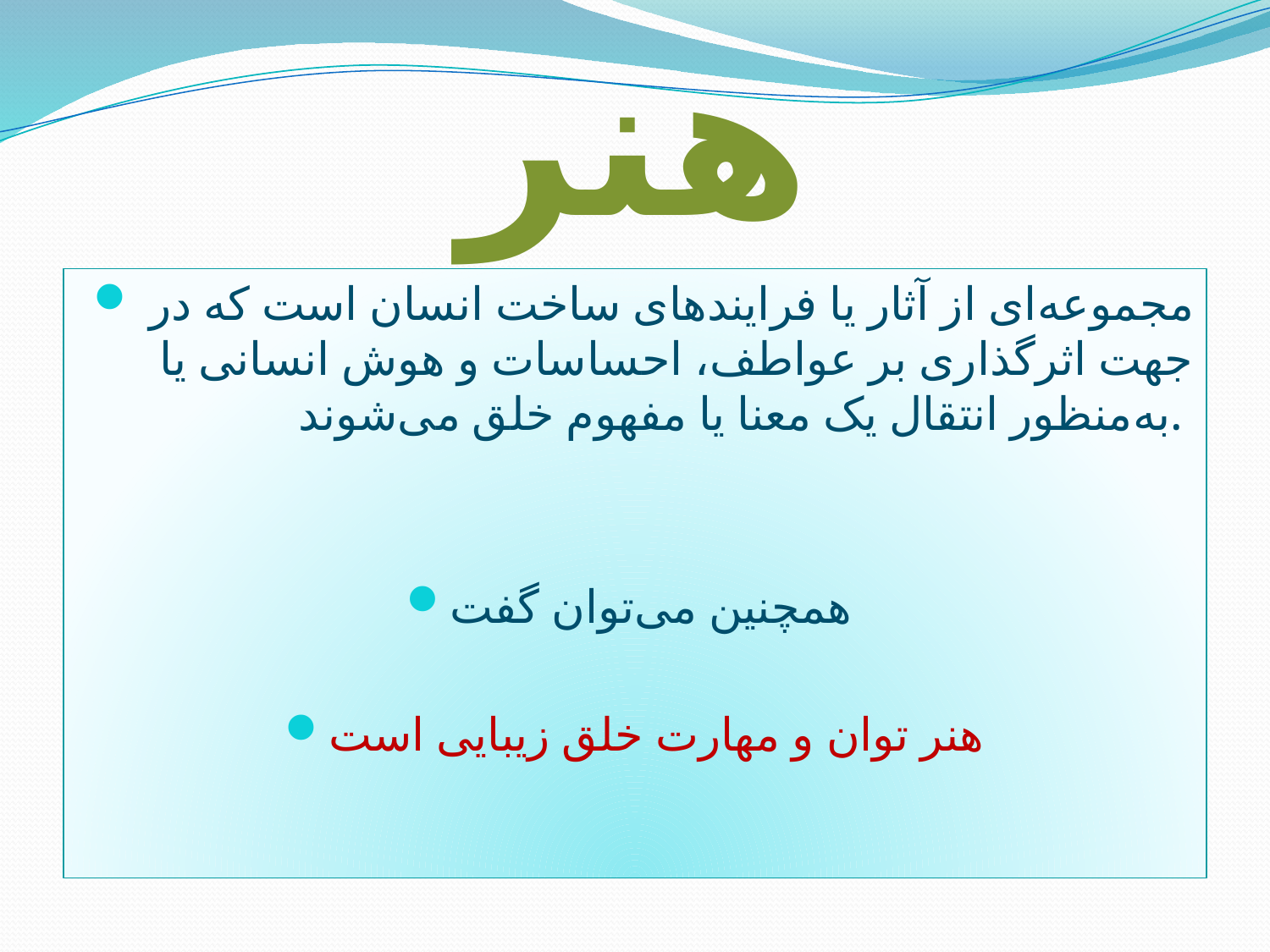

# هنر
 مجموعه‌ای از آثار یا فرایندهای ساخت انسان است که در جهت اثرگذاری بر عواطف، احساسات و هوش انسانی یا به‌منظور انتقال یک معنا یا مفهوم خلق می‌شوند.

همچنین می‌توان گفت

هنر توان و مهارت خلق زیبایی است